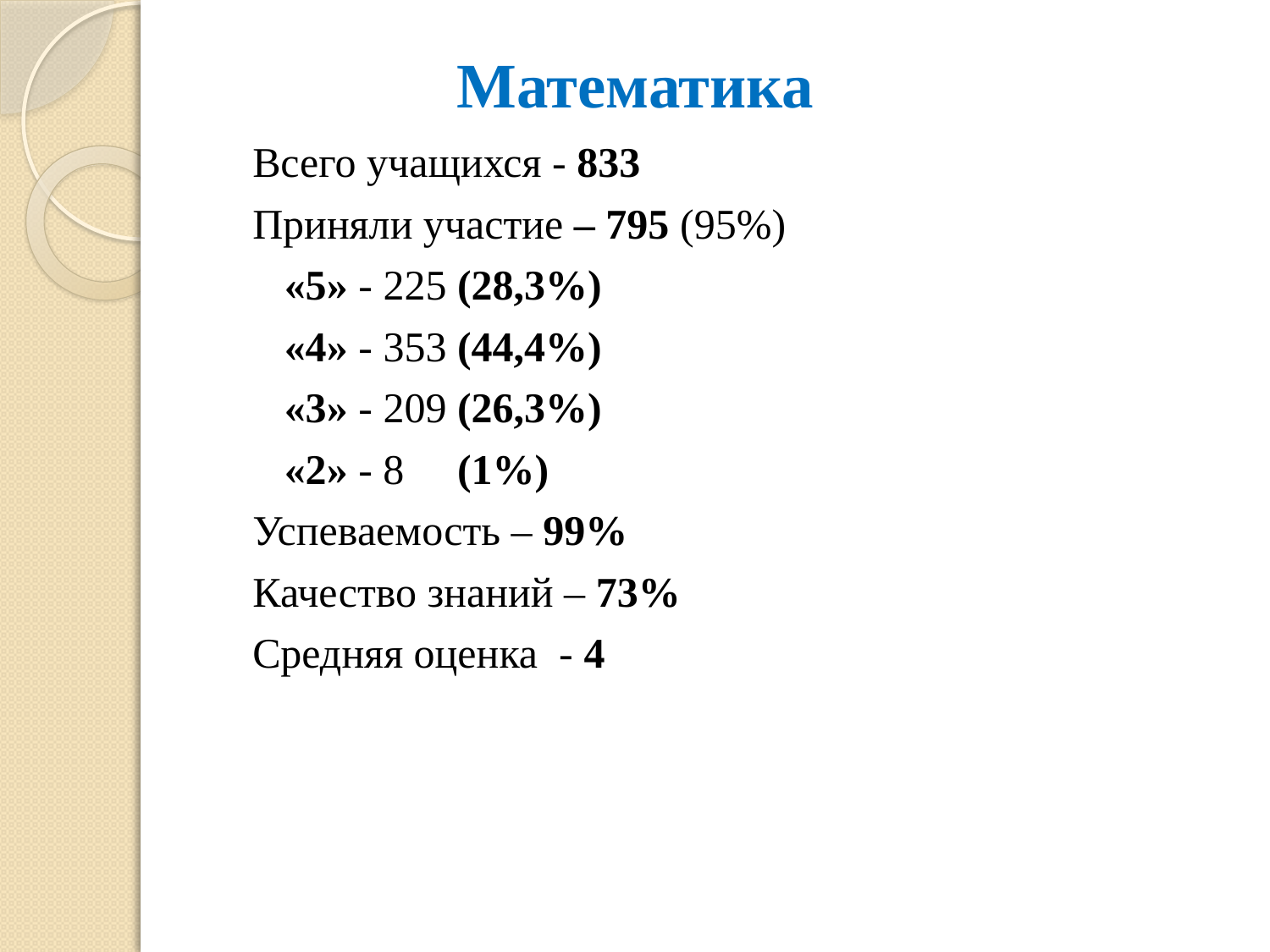

# Математика
Всего учащихся - 833
Приняли участие – 795 (95%)
   «5» - 225 (28,3%)
   «4» - 353 (44,4%)
   «3» - 209 (26,3%)
   «2» - 8     (1%)
Успеваемость – 99%
Качество знаний – 73%
Средняя оценка  - 4